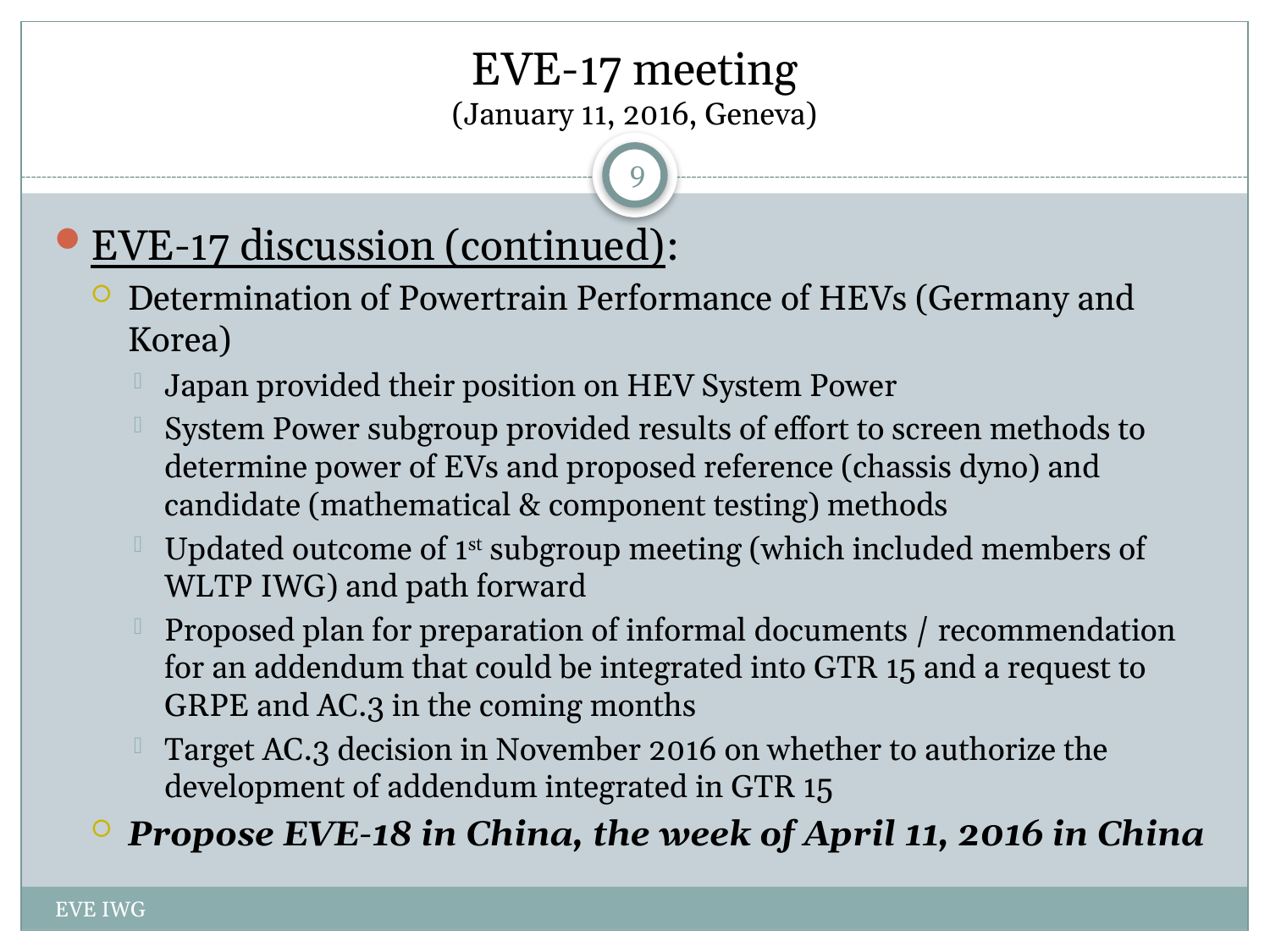

# EVE-17 meeting (January 11, 2016, Geneva)
9
EVE-17 discussion (continued):
Determination of Powertrain Performance of HEVs (Germany and Korea)
Japan provided their position on HEV System Power
System Power subgroup provided results of effort to screen methods to determine power of EVs and proposed reference (chassis dyno) and candidate (mathematical & component testing) methods
Updated outcome of 1st subgroup meeting (which included members of WLTP IWG) and path forward
Proposed plan for preparation of informal documents / recommendation for an addendum that could be integrated into GTR 15 and a request to GRPE and AC.3 in the coming months
Target AC.3 decision in November 2016 on whether to authorize the development of addendum integrated in GTR 15
Propose EVE-18 in China, the week of April 11, 2016 in China

EVE IWG